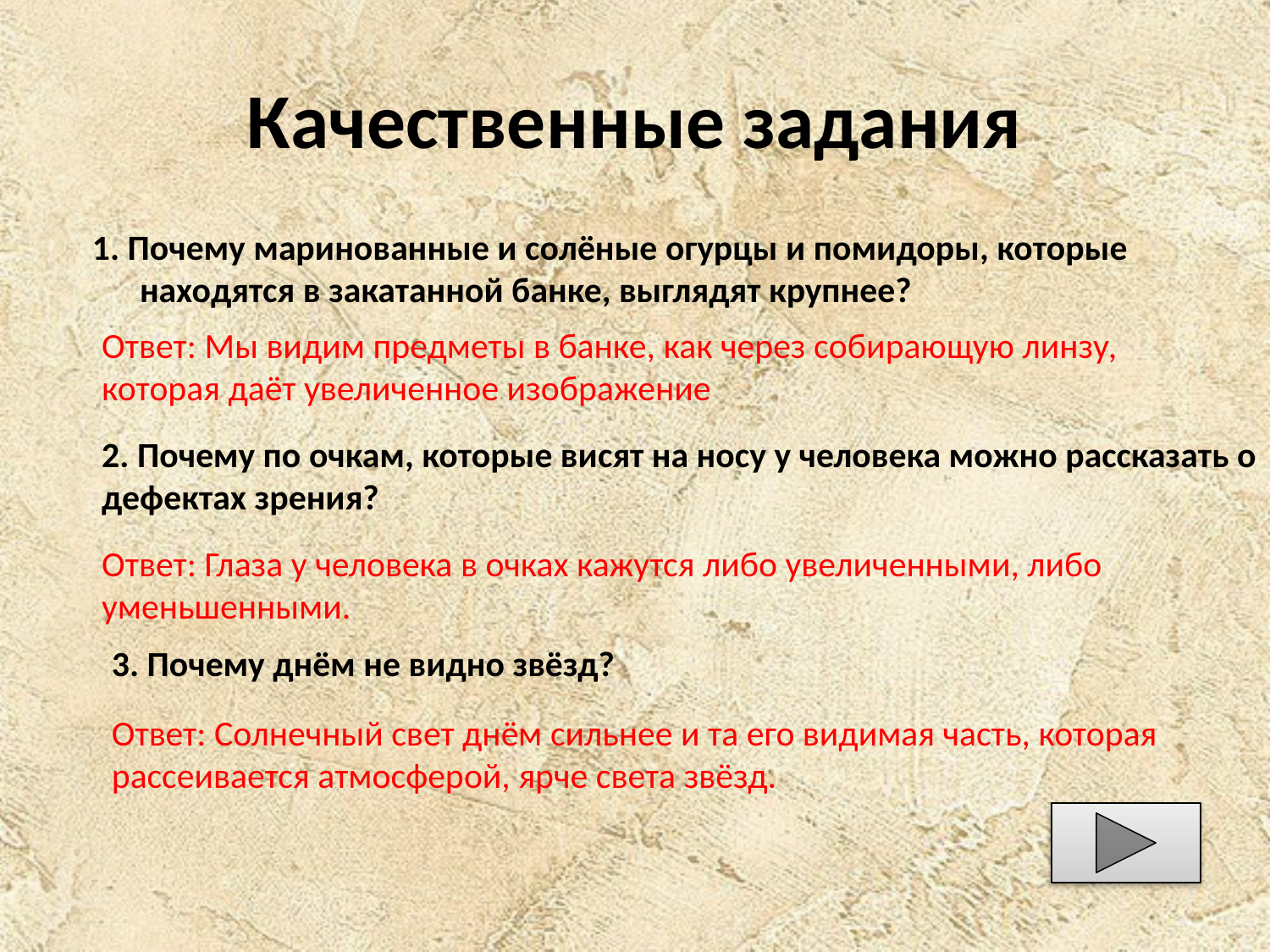

# Качественные задания
1. Почему маринованные и солёные огурцы и помидоры, которые находятся в закатанной банке, выглядят крупнее?
Ответ: Мы видим предметы в банке, как через собирающую линзу, которая даёт увеличенное изображение
2. Почему по очкам, которые висят на носу у человека можно рассказать о дефектах зрения?
Ответ: Глаза у человека в очках кажутся либо увеличенными, либо уменьшенными.
3. Почему днём не видно звёзд?
Ответ: Солнечный свет днём сильнее и та его видимая часть, которая рассеивается атмосферой, ярче света звёзд.